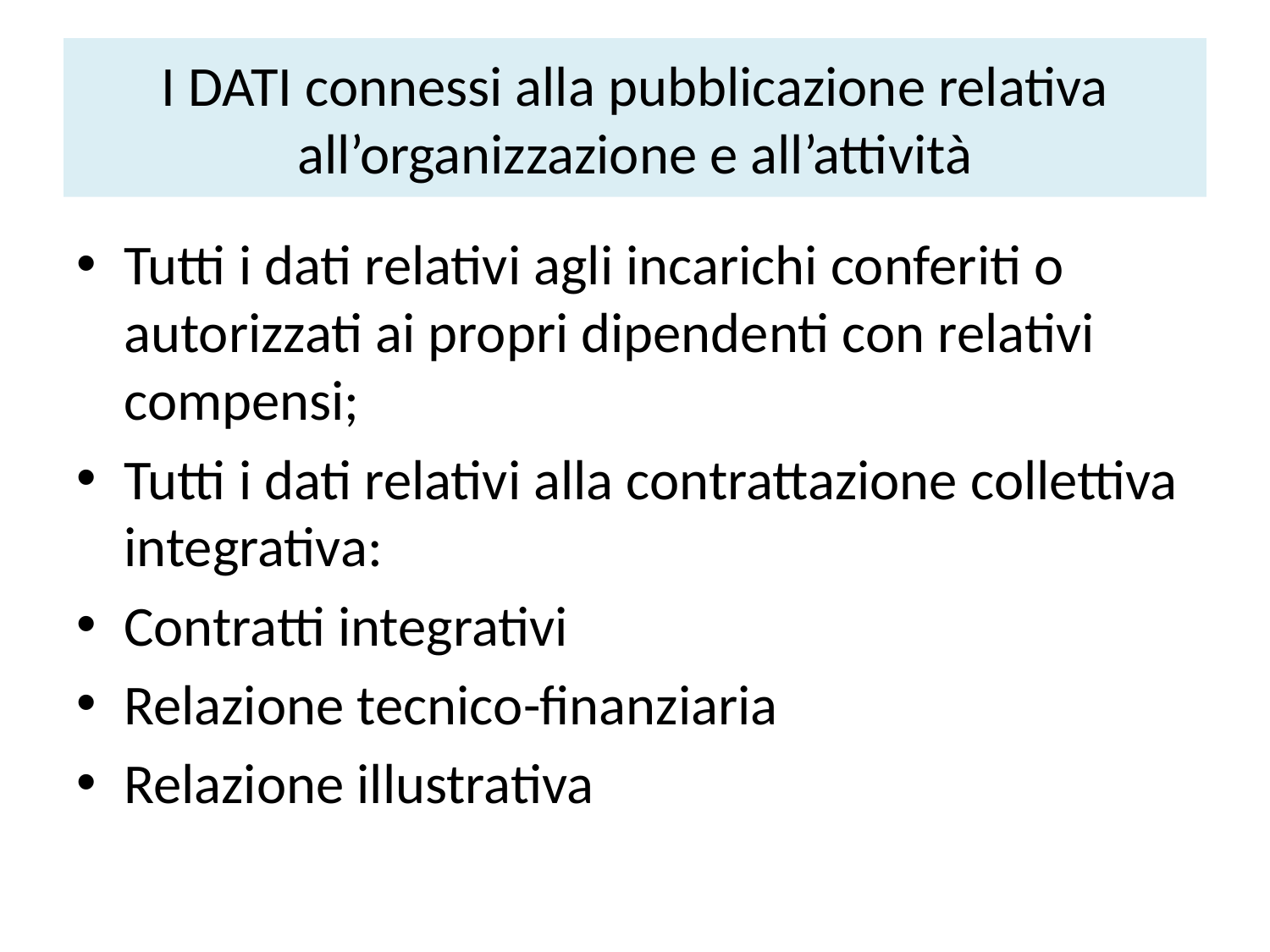

# I DATI connessi alla pubblicazione relativa all’organizzazione e all’attività
Tutti i dati relativi agli incarichi conferiti o autorizzati ai propri dipendenti con relativi compensi;
Tutti i dati relativi alla contrattazione collettiva integrativa:
Contratti integrativi
Relazione tecnico-finanziaria
Relazione illustrativa